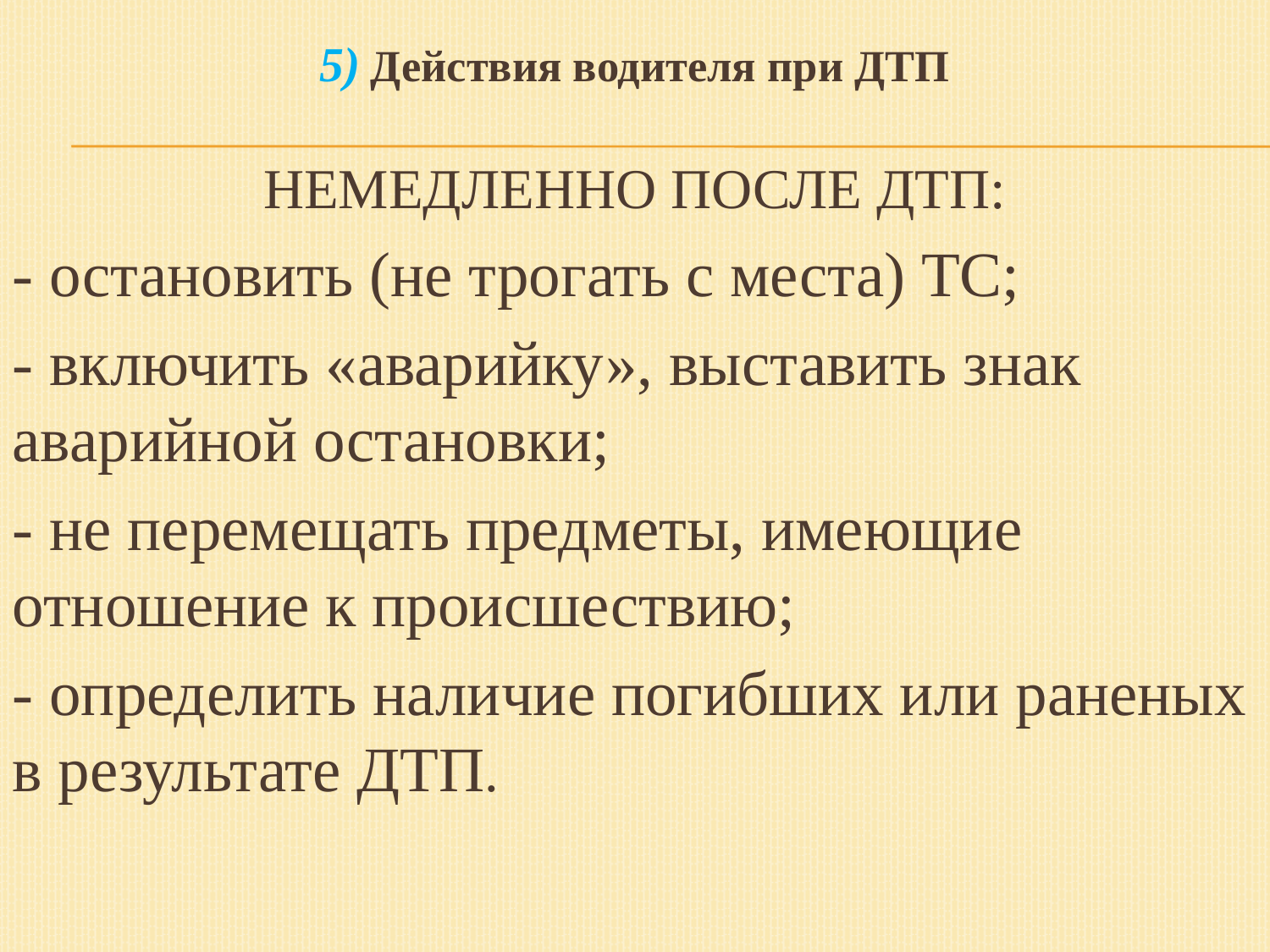

# 5) Действия водителя при ДТП
НЕМЕДЛЕННО ПОСЛЕ ДТП:
- остановить (не трогать с места) ТС;
- включить «аварийку», выставить знак аварийной остановки;
- не перемещать предметы, имеющие отношение к происшествию;
- определить наличие погибших или раненых в результате ДТП.